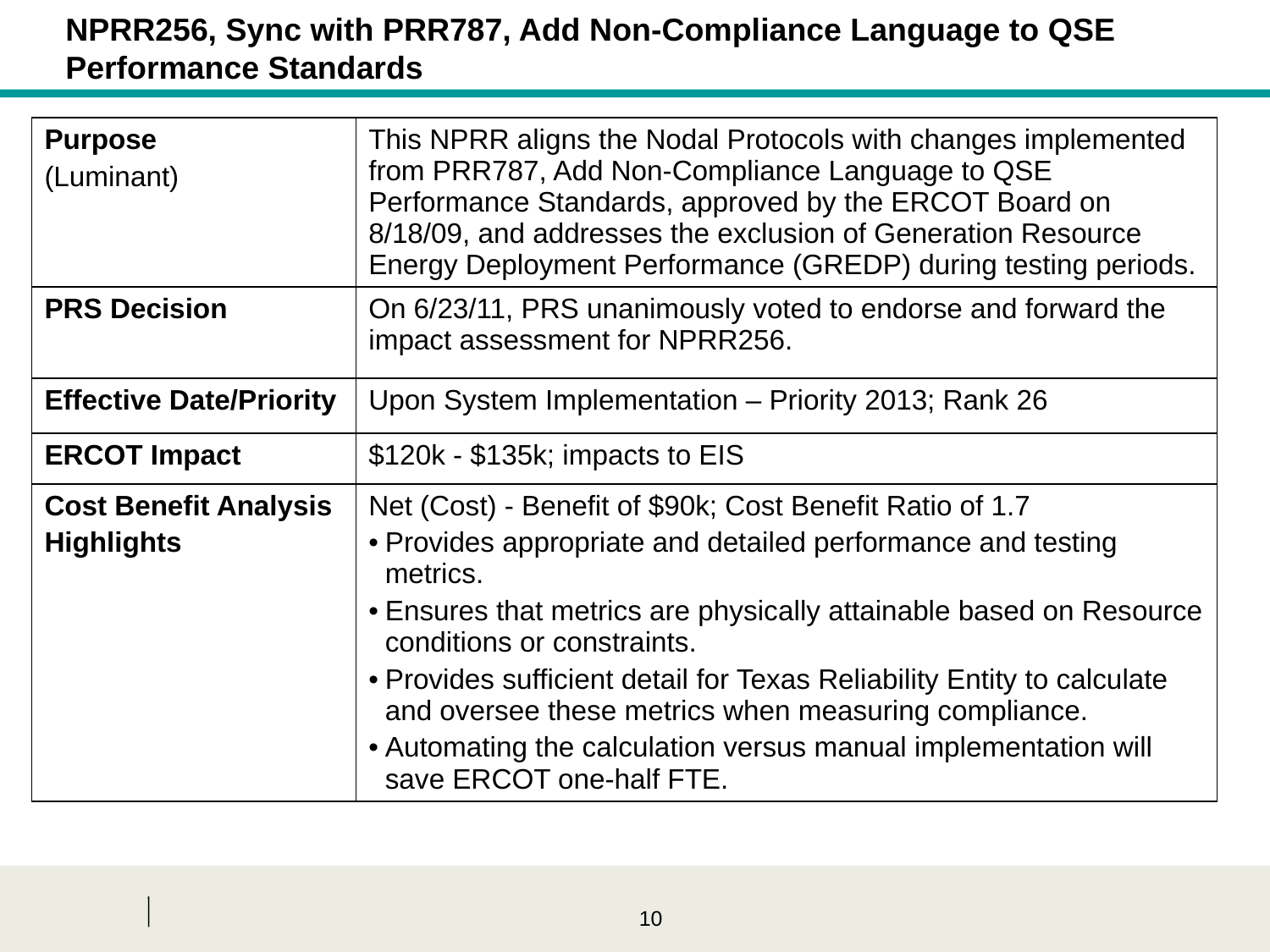

NPRR256, Sync with PRR787, Add Non-Compliance Language to QSE Performance Standards
| Purpose (Luminant) | This NPRR aligns the Nodal Protocols with changes implemented from PRR787, Add Non-Compliance Language to QSE Performance Standards, approved by the ERCOT Board on 8/18/09, and addresses the exclusion of Generation Resource Energy Deployment Performance (GREDP) during testing periods. |
| --- | --- |
| PRS Decision | On 6/23/11, PRS unanimously voted to endorse and forward the impact assessment for NPRR256. |
| Effective Date/Priority | Upon System Implementation – Priority 2013; Rank 26 |
| ERCOT Impact | $120k - $135k; impacts to EIS |
| Cost Benefit Analysis Highlights | Net (Cost) - Benefit of $90k; Cost Benefit Ratio of 1.7 Provides appropriate and detailed performance and testing metrics. Ensures that metrics are physically attainable based on Resource conditions or constraints. Provides sufficient detail for Texas Reliability Entity to calculate and oversee these metrics when measuring compliance. Automating the calculation versus manual implementation will save ERCOT one-half FTE. |